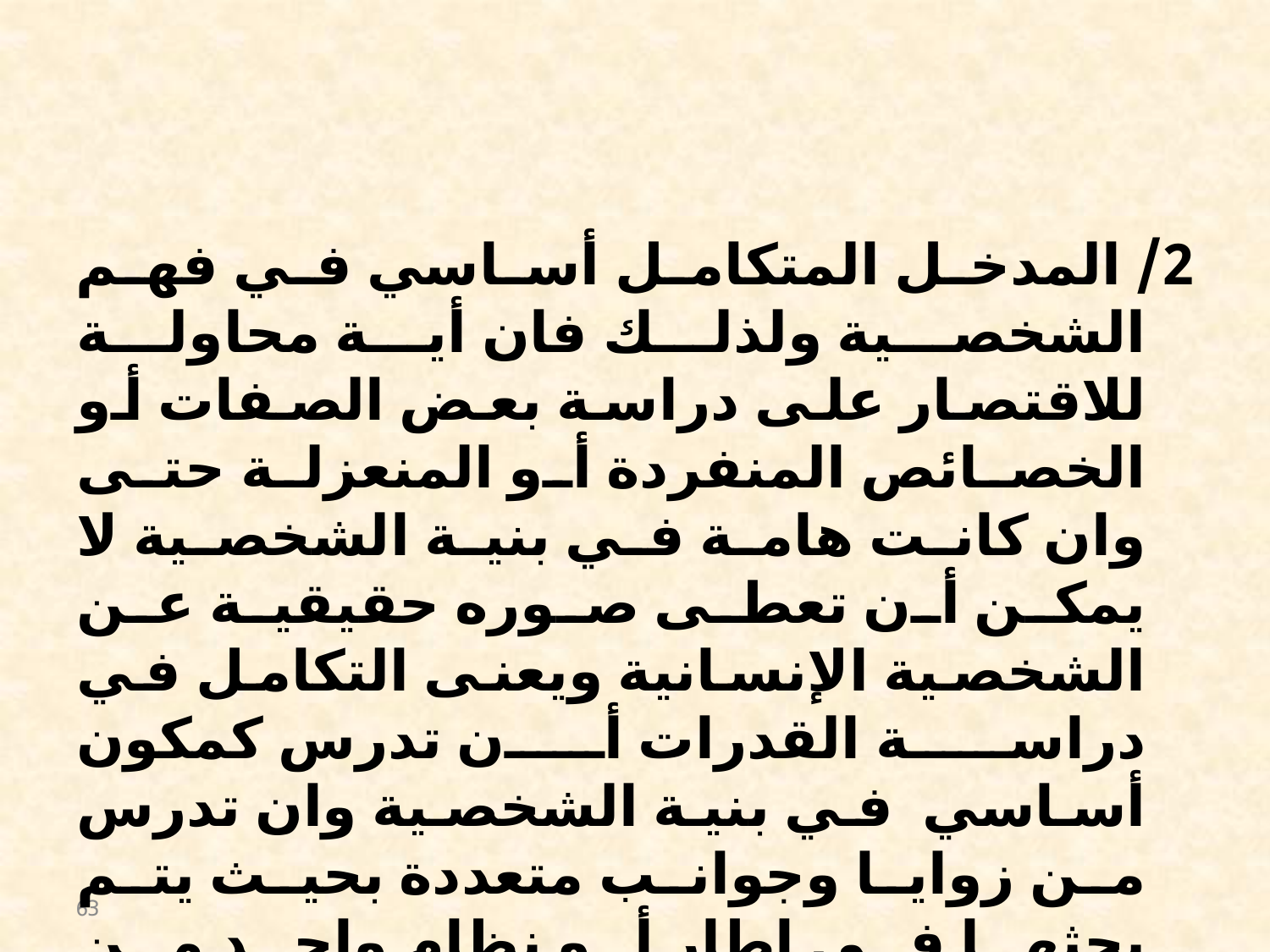

#
2/ المدخل المتكامل أساسي في فهم الشخصية ولذلك فان أية محاولة للاقتصار على دراسة بعض الصفات أو الخصائص المنفردة أو المنعزلة حتى وان كانت هامة في بنية الشخصية لا يمكن أن تعطى صوره حقيقية عن الشخصية الإنسانية ويعنى التكامل في دراسة القدرات أن تدرس كمكون أساسي  في بنية الشخصية وان تدرس من زوايا وجوانب متعددة بحيث يتم بحثها في إطار أو نظام واحد من الدراسة النفسية والفسيولوجية والتربوية معا.

63